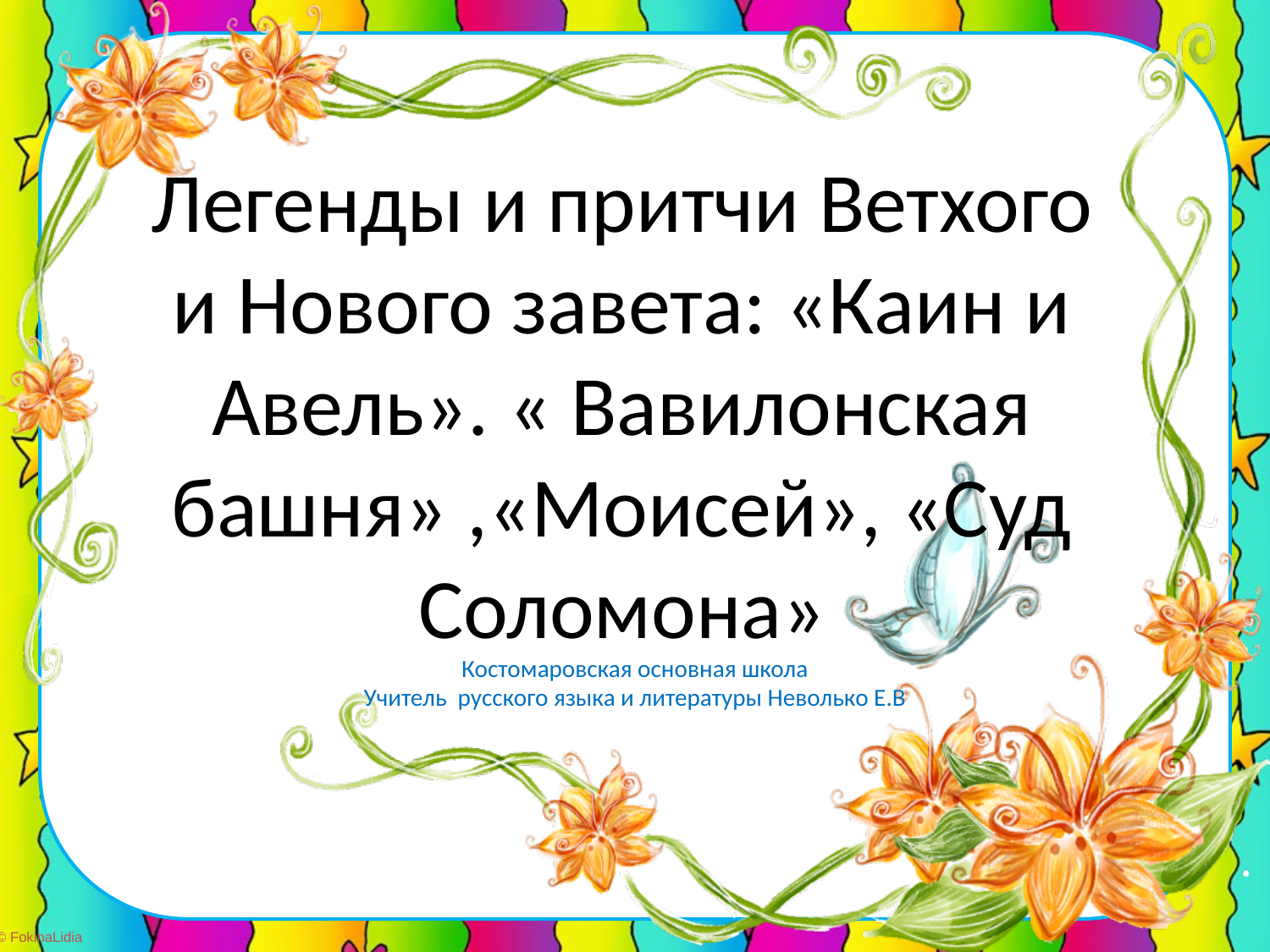

# Легенды и притчи Ветхого и Нового завета: «Каин и Авель». « Вавилонская башня» ,«Моисей», «Суд Соломона»
Костомаровская основная школа
Учитель  русского языка и литературы Неволько Е.В